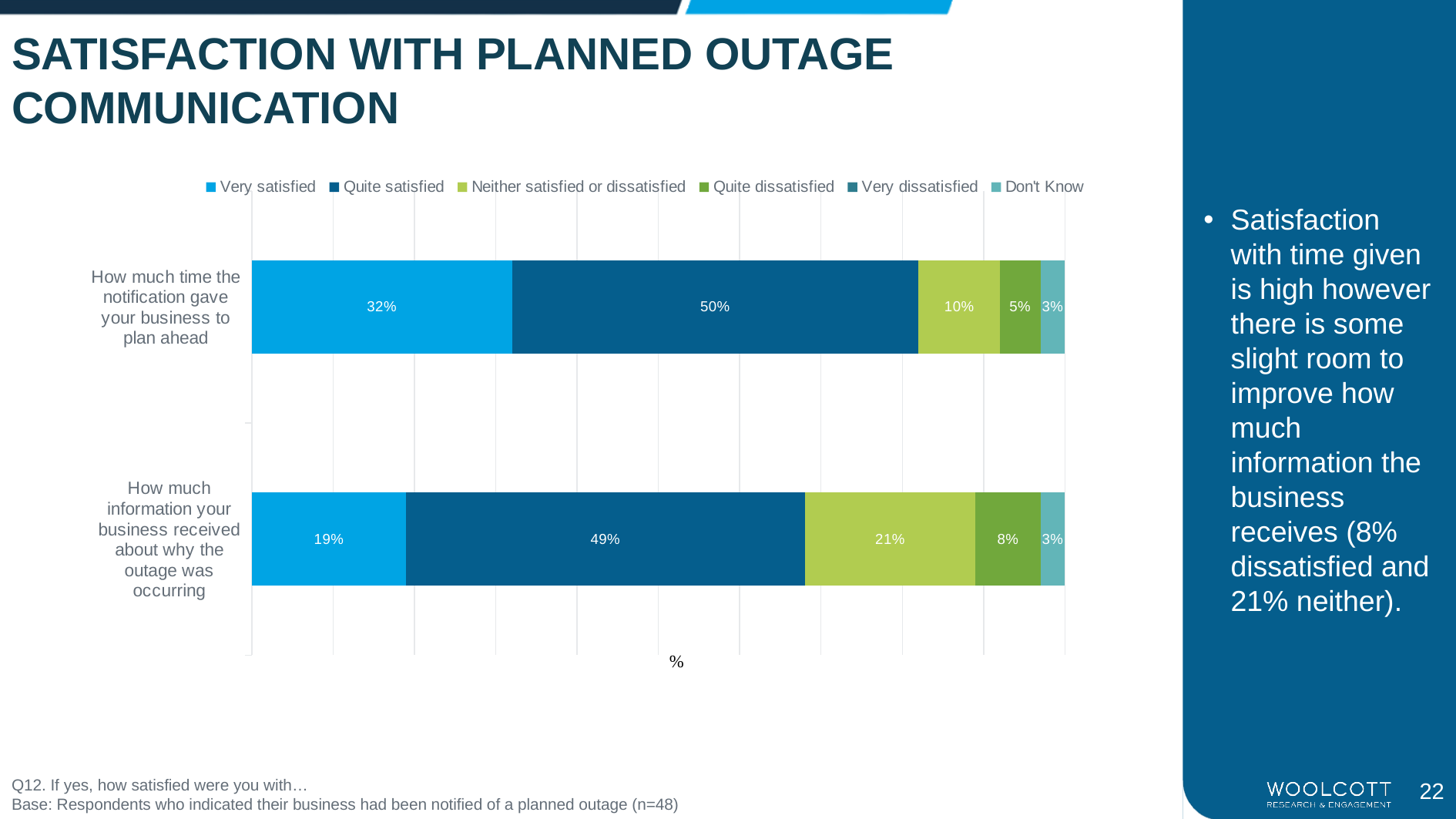

SATISFACTION WITH PLANNED OUTAGE COMMUNICATION

### Chart

| Category | Very satisfied | Quite satisfied | Neither satisfied or dissatisfied | Quite dissatisfied | Very dissatisfied | Don't Know |
|---|---|---|---|---|---|---|
| How much time the notification gave your business to plan ahead | 0.32 | 0.5 | 0.1 | 0.05 | None | 0.03 |
| How much information your business received about why the outage was occurring | 0.19 | 0.49 | 0.21 | 0.08 | None | 0.03 |
Satisfaction with time given is high however there is some slight room to improve how much information the business receives (8% dissatisfied and 21% neither).
Q12. If yes, how satisfied were you with…
Base: Respondents who indicated their business had been notified of a planned outage (n=48)